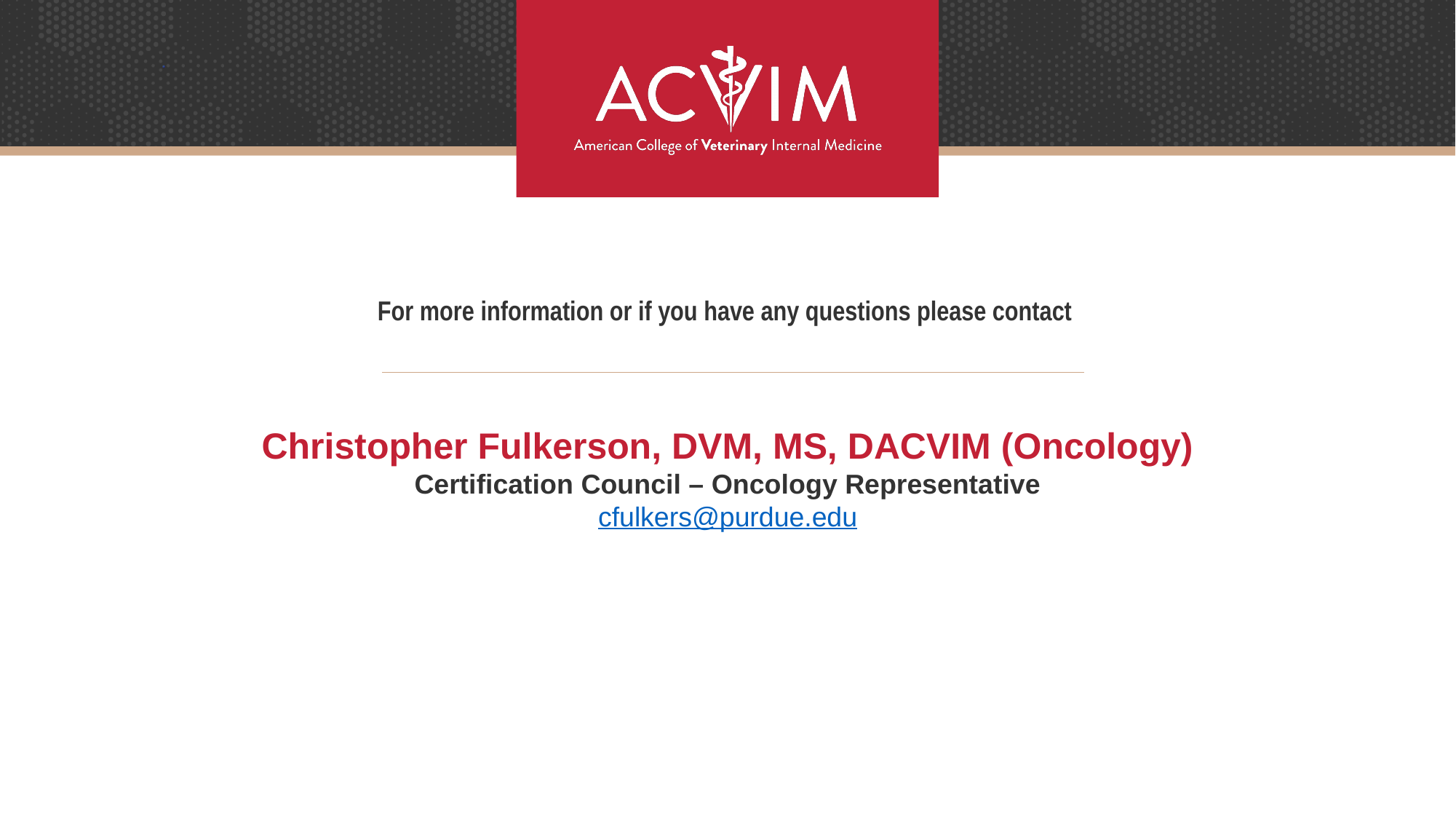

For more information or if you have any questions please contact
Christopher Fulkerson, DVM, MS, DACVIM (Oncology)
Certification Council – Oncology Representative
cfulkers@purdue.edu